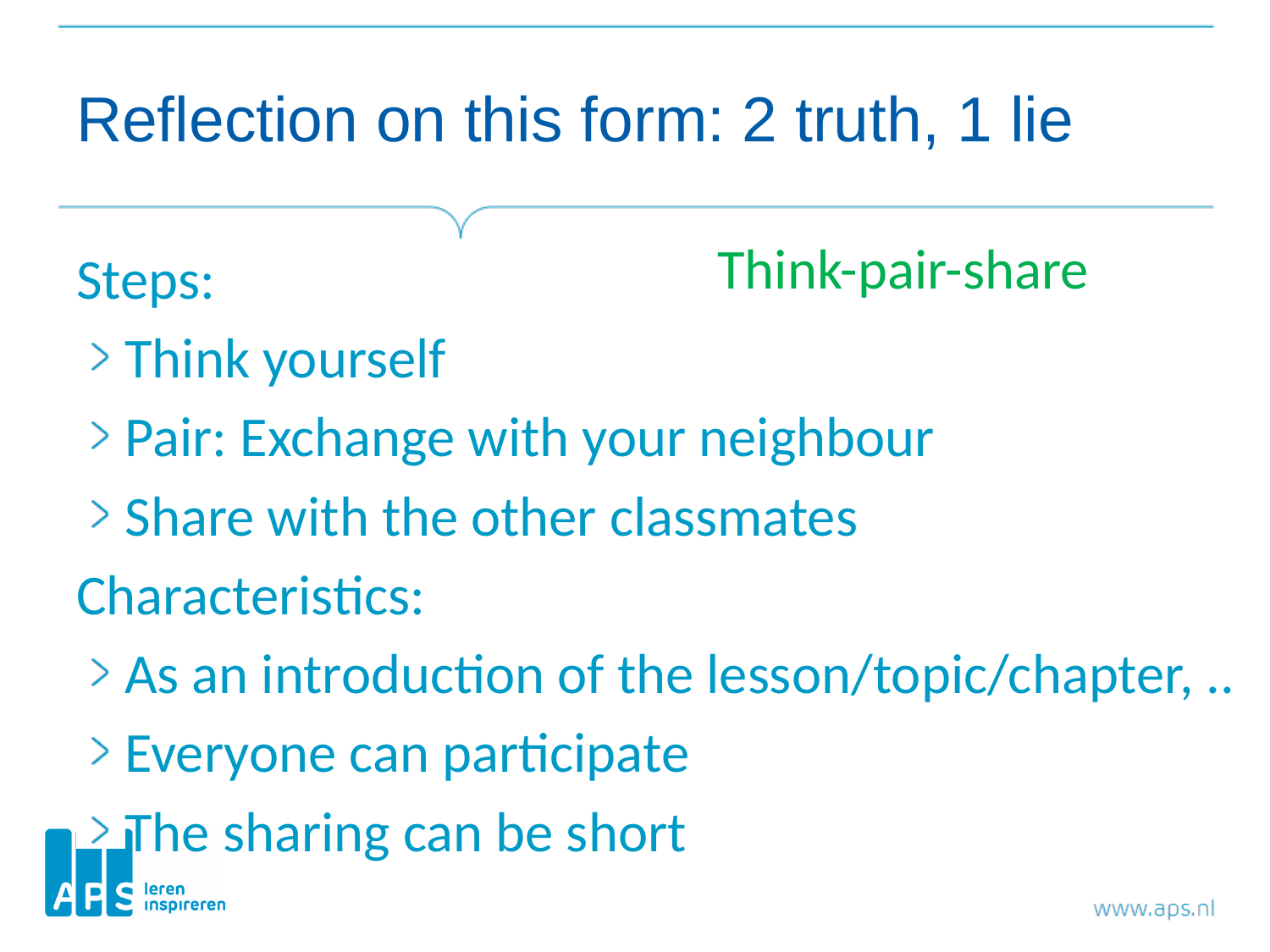

# Reflection on this form: 2 truth, 1 lie
Think-pair-share
Steps:
Think yourself
Pair: Exchange with your neighbour
Share with the other classmates
Characteristics:
As an introduction of the lesson/topic/chapter, ..
Everyone can participate
The sharing can be short